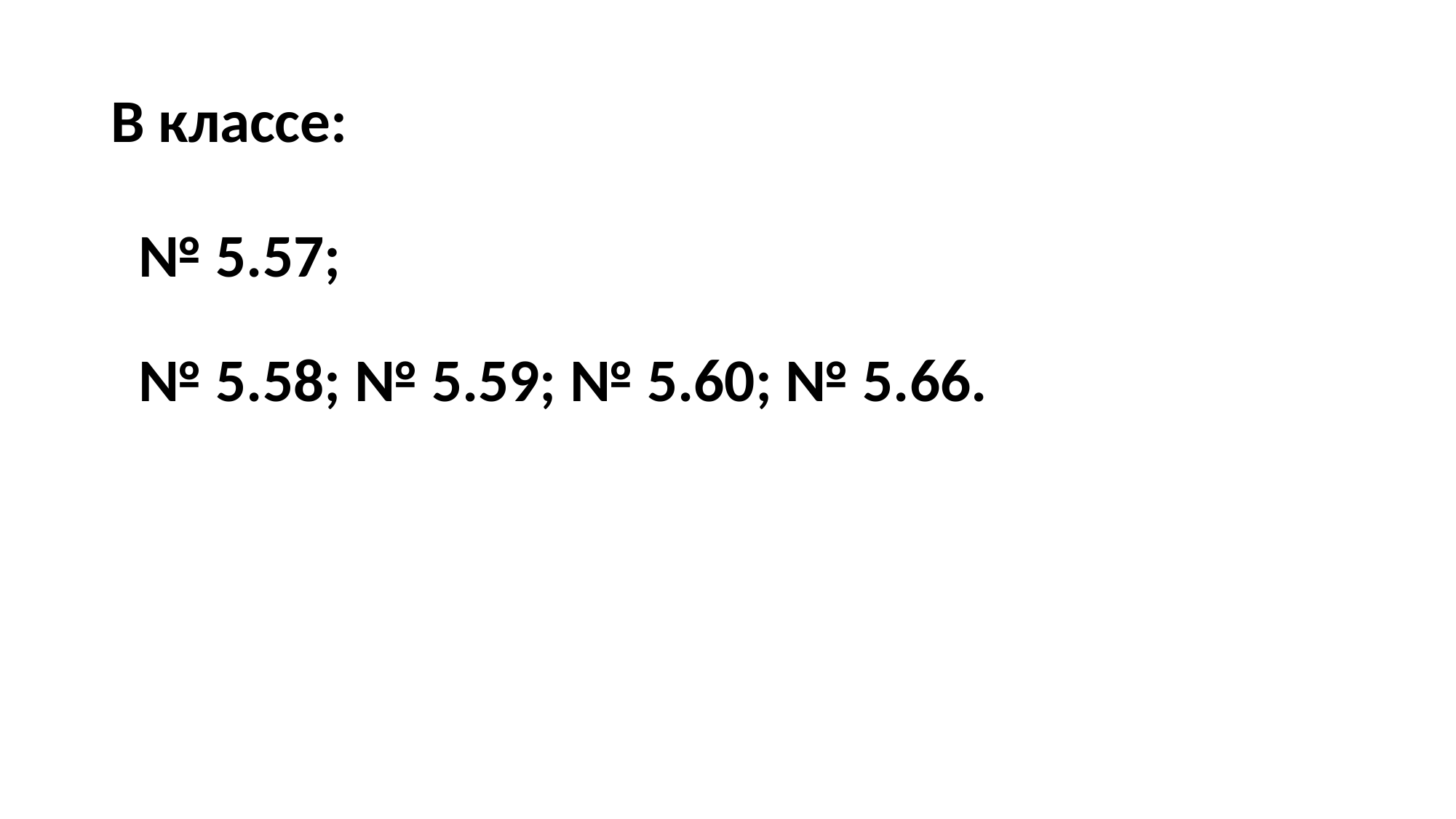

# В классе:
№ 5.57;
№ 5.58; № 5.59; № 5.60; № 5.66.